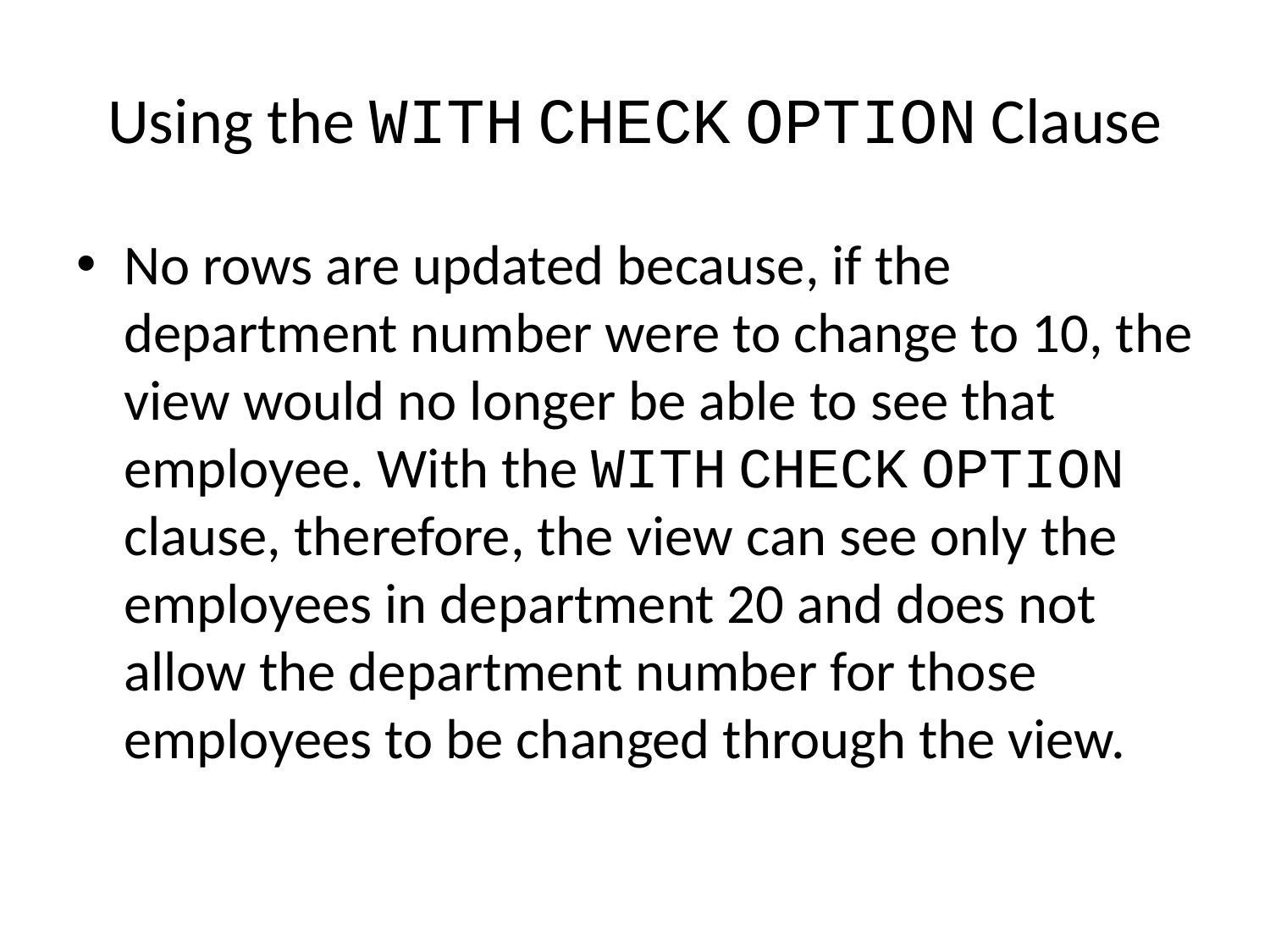

# Using the WITH CHECK OPTION Clause
No rows are updated because, if the department number were to change to 10, the view would no longer be able to see that employee. With the WITH CHECK OPTION clause, therefore, the view can see only the employees in department 20 and does not allow the department number for those employees to be changed through the view.